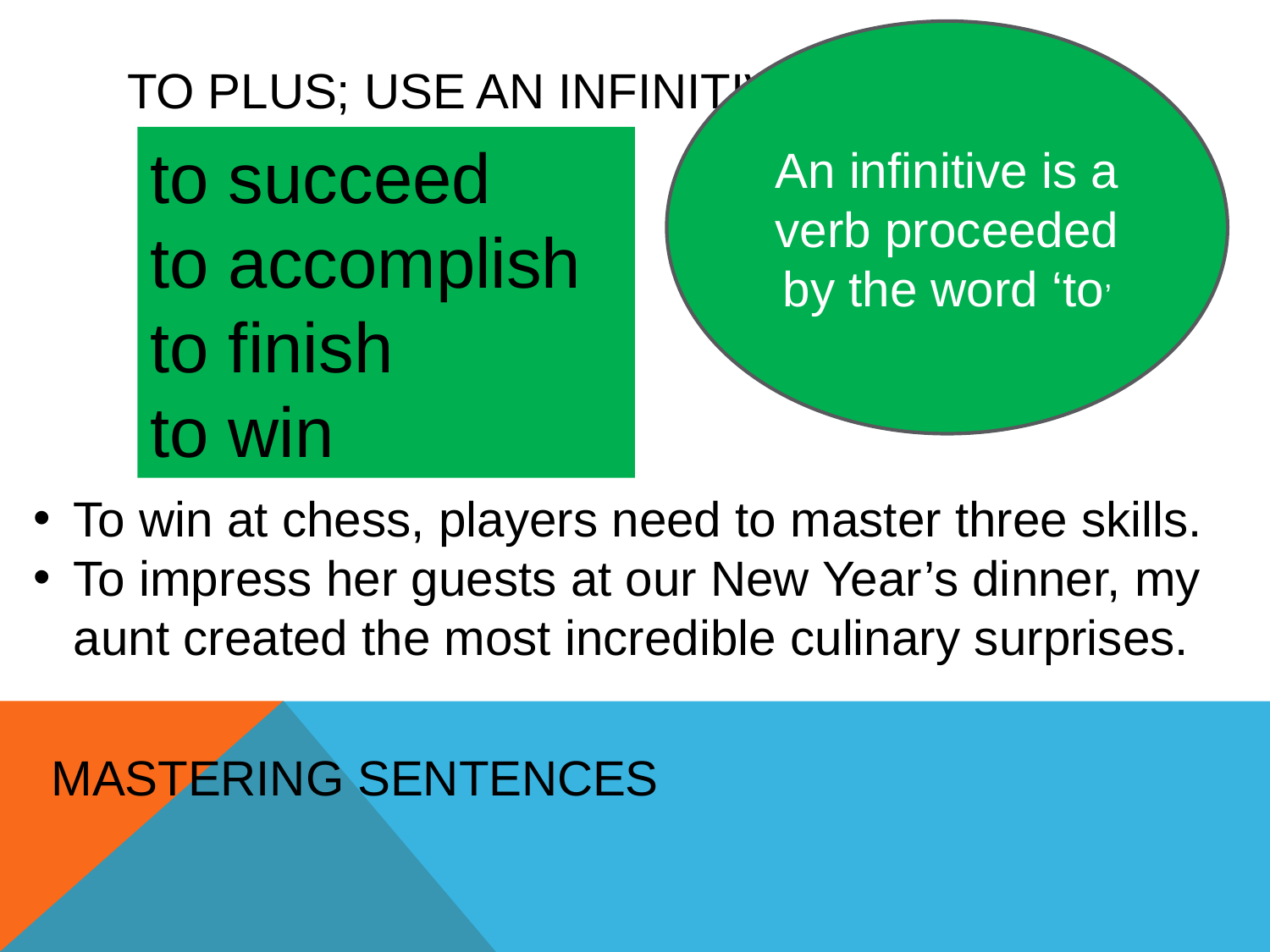

An infinitive is a verb proceeded by the word ‘to’
# To plus; use an infinitive
to succeed
to accomplish
to finish
to win
To win at chess, players need to master three skills.
To impress her guests at our New Year’s dinner, my aunt created the most incredible culinary surprises.
Mastering sentences